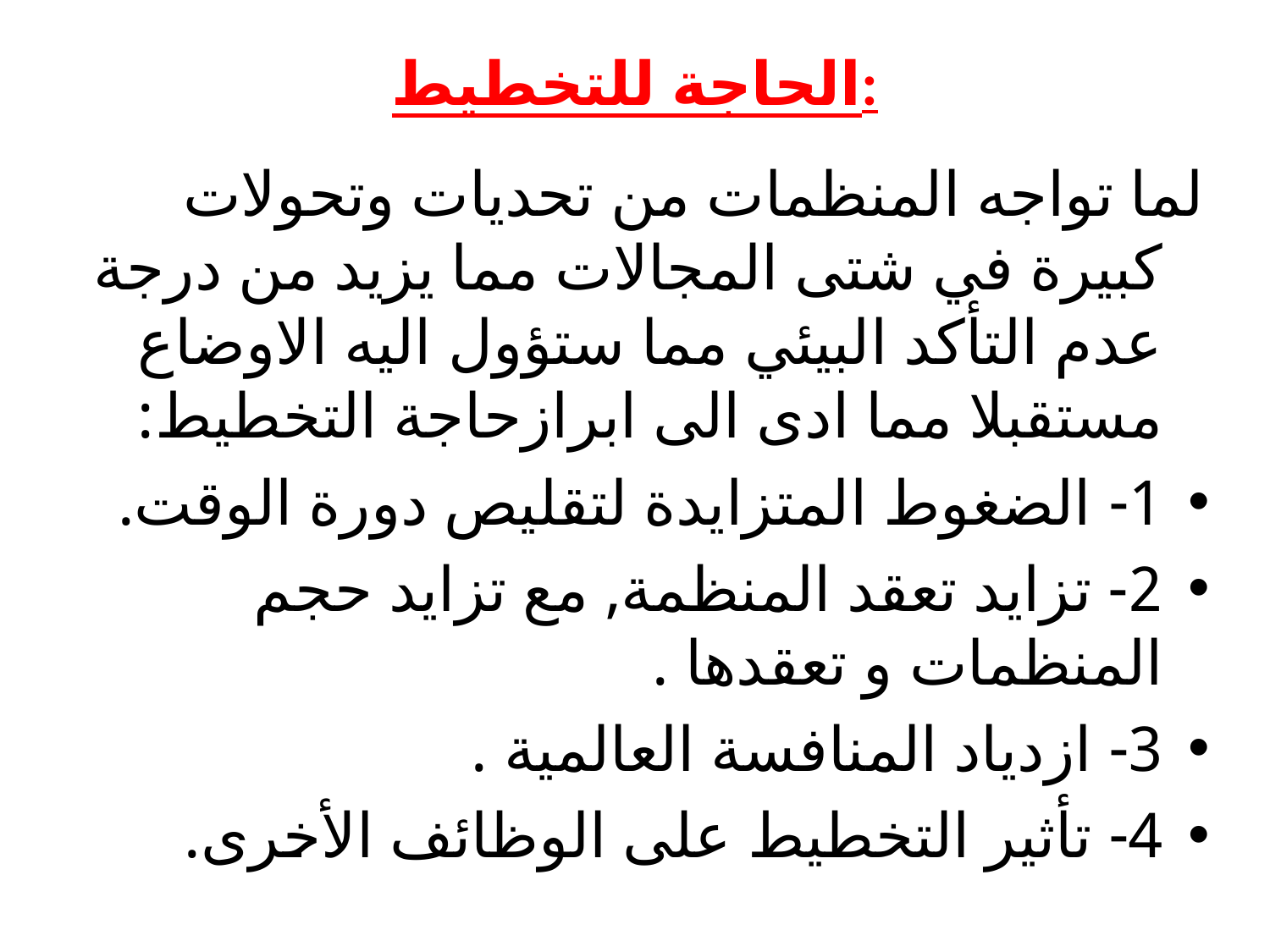

# الحاجة للتخطيط:
لما تواجه المنظمات من تحديات وتحولات كبيرة في شتى المجالات مما يزيد من درجة عدم التأكد البيئي مما ستؤول اليه الاوضاع مستقبلا مما ادى الى ابرازحاجة التخطيط:
1- الضغوط المتزايدة لتقليص دورة الوقت.
2- تزايد تعقد المنظمة, مع تزايد حجم المنظمات و تعقدها .
3- ازدياد المنافسة العالمية .
4- تأثير التخطيط على الوظائف الأخرى.